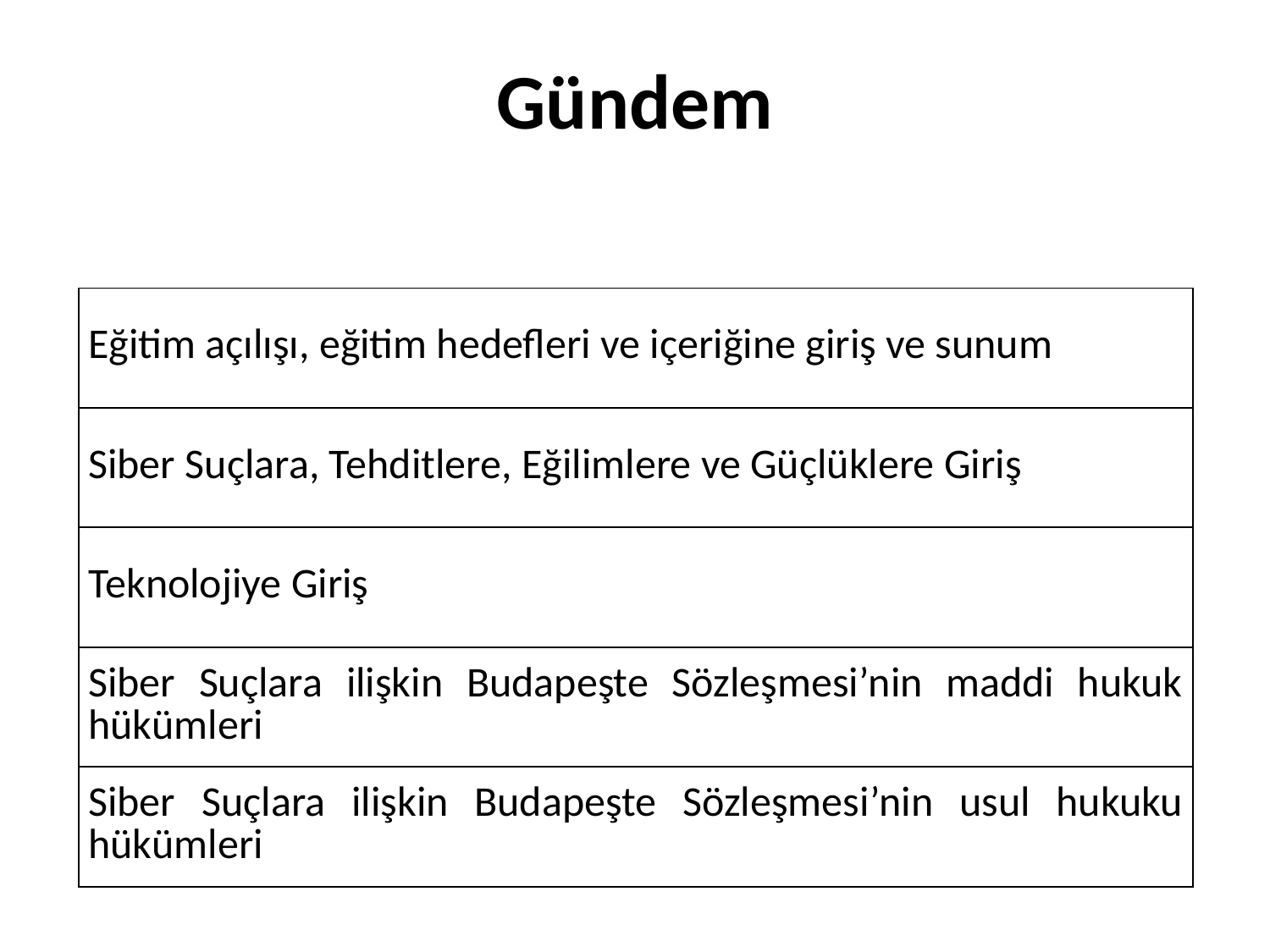

# Gündem
| Eğitim açılışı, eğitim hedefleri ve içeriğine giriş ve sunum |
| --- |
| Siber Suçlara, Tehditlere, Eğilimlere ve Güçlüklere Giriş |
| Teknolojiye Giriş |
| Siber Suçlara ilişkin Budapeşte Sözleşmesi’nin maddi hukuk hükümleri |
| Siber Suçlara ilişkin Budapeşte Sözleşmesi’nin usul hukuku hükümleri |